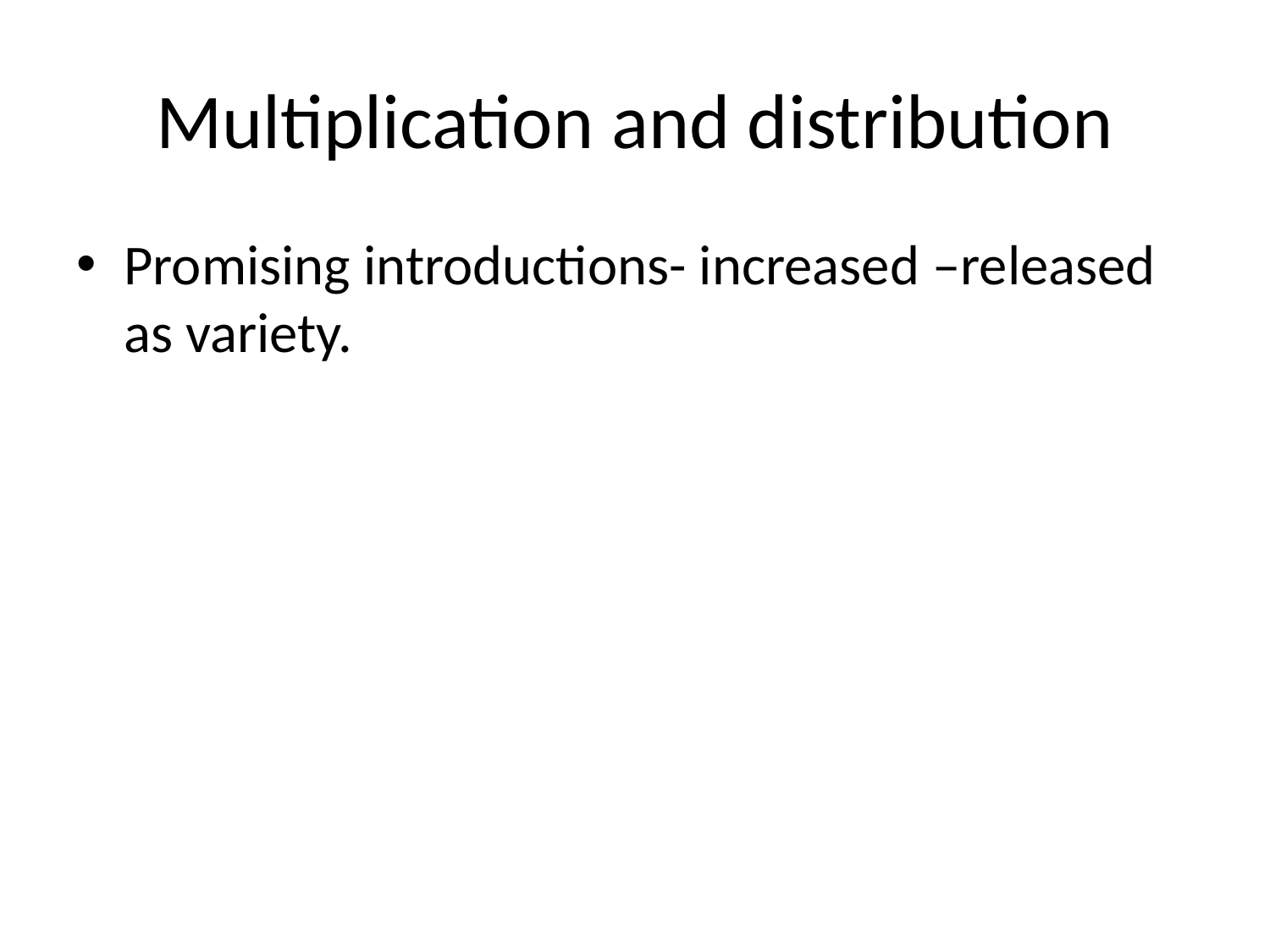

# Multiplication and distribution
Promising introductions- increased –released as variety.